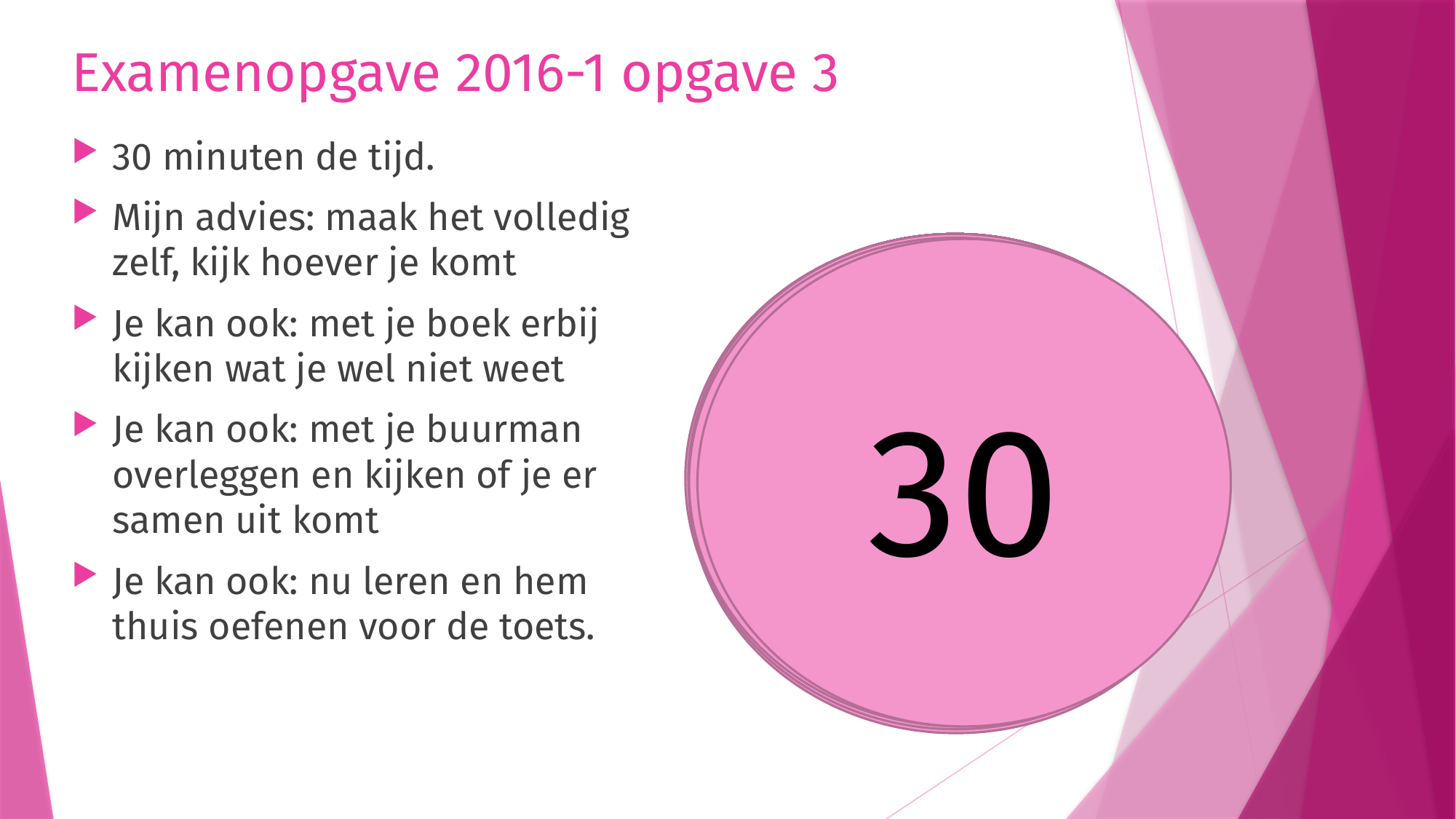

# Examenopgave 2016-1 opgave 3
30 minuten de tijd.
Mijn advies: maak het volledig zelf, kijk hoever je komt
Je kan ook: met je boek erbij kijken wat je wel niet weet
Je kan ook: met je buurman overleggen en kijken of je er samen uit komt
Je kan ook: nu leren en hem thuis oefenen voor de toets.

25
21
19
17
16
15
14
12
13
11
10
8
9
5
6
7
4
3
1
2
24
23
29
20
28
30
18
27
22
26